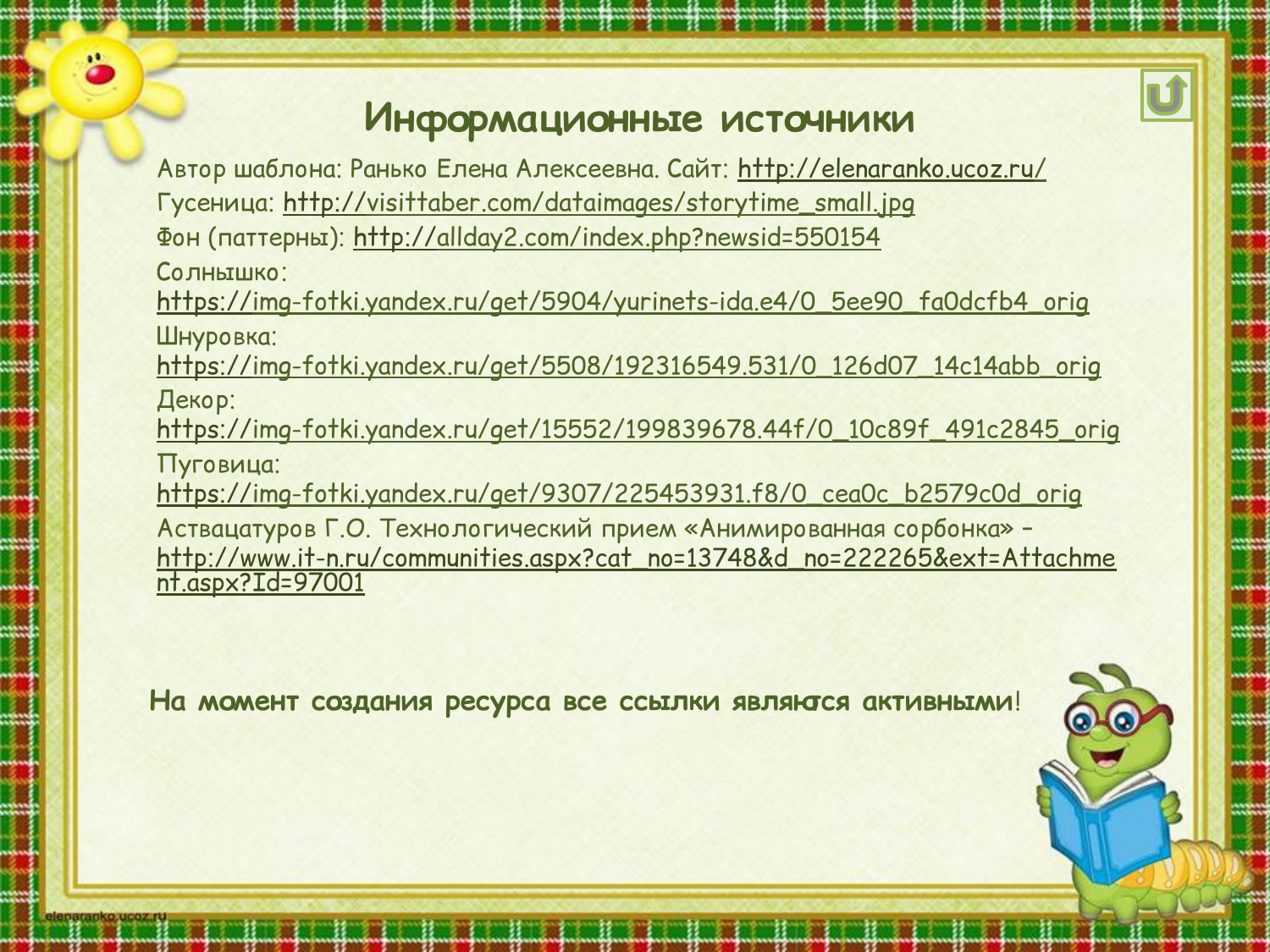

# Информационные источники
Автор шаблона: Ранько Елена Алексеевна. Сайт: http://elenaranko.ucoz.ru/
Гусеница: http://visittaber.com/dataimages/storytime_small.jpg
Фон (паттерны): http://allday2.com/index.php?newsid=550154
Солнышко:
https://img-fotki.yandex.ru/get/5904/yurinets-ida.e4/0_5ee90_fa0dcfb4_orig
Шнуровка:
https://img-fotki.yandex.ru/get/5508/192316549.531/0_126d07_14c14abb_orig
Декор:
https://img-fotki.yandex.ru/get/15552/199839678.44f/0_10c89f_491c2845_orig
Пуговица:
https://img-fotki.yandex.ru/get/9307/225453931.f8/0_cea0c_b2579c0d_orig  Аствацатуров Г.О. Технологический прием «Анимированная сорбонка» – http://www.it-n.ru/communities.aspx?cat_no=13748&d_no=222265&ext=Attachment.aspx?Id=97001
На момент создания ресурса все ссылки являются активными!